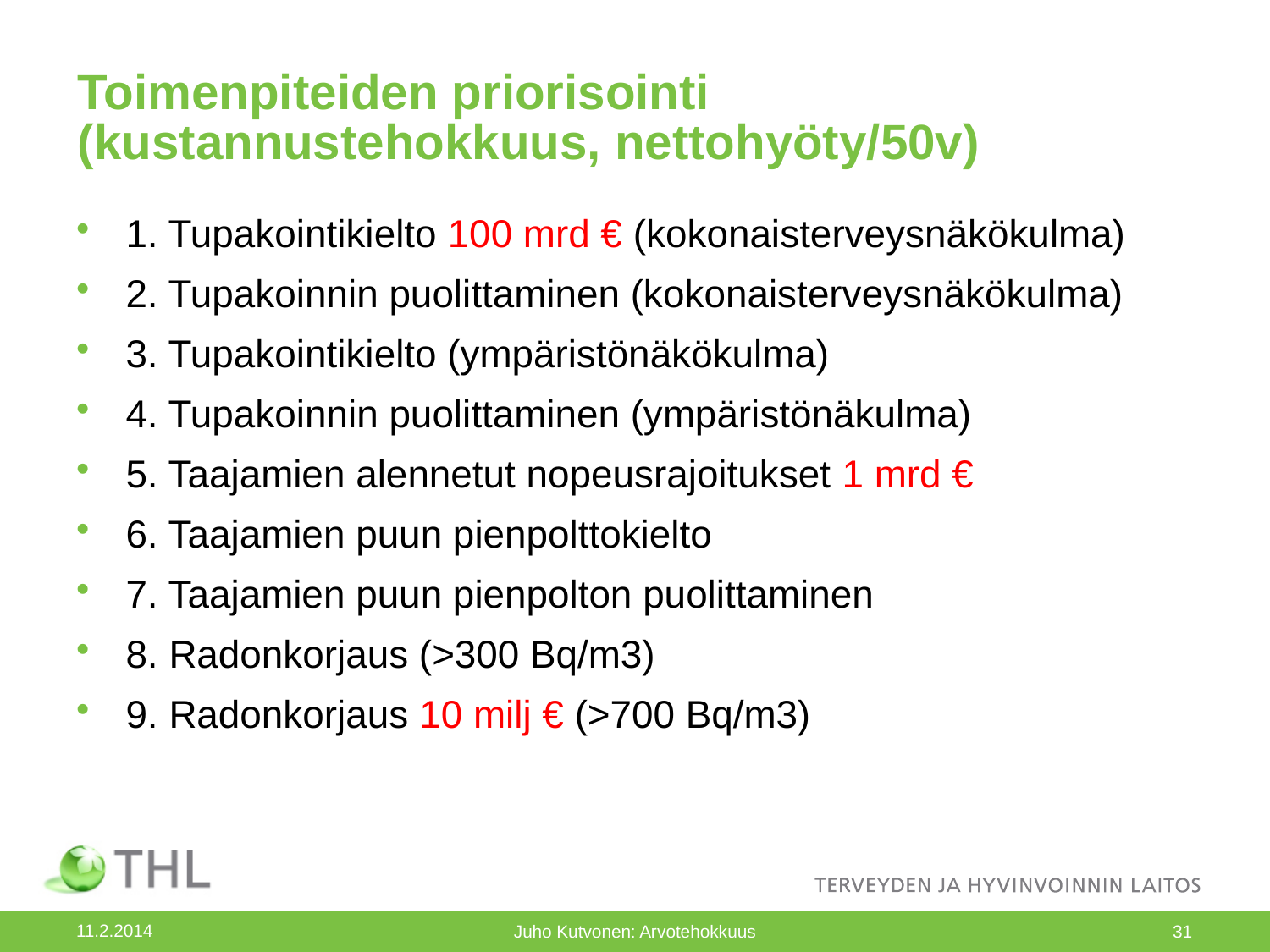

# Toimenpiteiden priorisointi (kustannustehokkuus, nettohyöty/50v)
1. Tupakointikielto 100 mrd € (kokonaisterveysnäkökulma)
2. Tupakoinnin puolittaminen (kokonaisterveysnäkökulma)
3. Tupakointikielto (ympäristönäkökulma)
4. Tupakoinnin puolittaminen (ympäristönäkulma)
5. Taajamien alennetut nopeusrajoitukset 1 mrd €
6. Taajamien puun pienpolttokielto
7. Taajamien puun pienpolton puolittaminen
8. Radonkorjaus (>300 Bq/m3)
9. Radonkorjaus 10 milj € (>700 Bq/m3)

11.2.2014
Juho Kutvonen: Arvotehokkuus
31